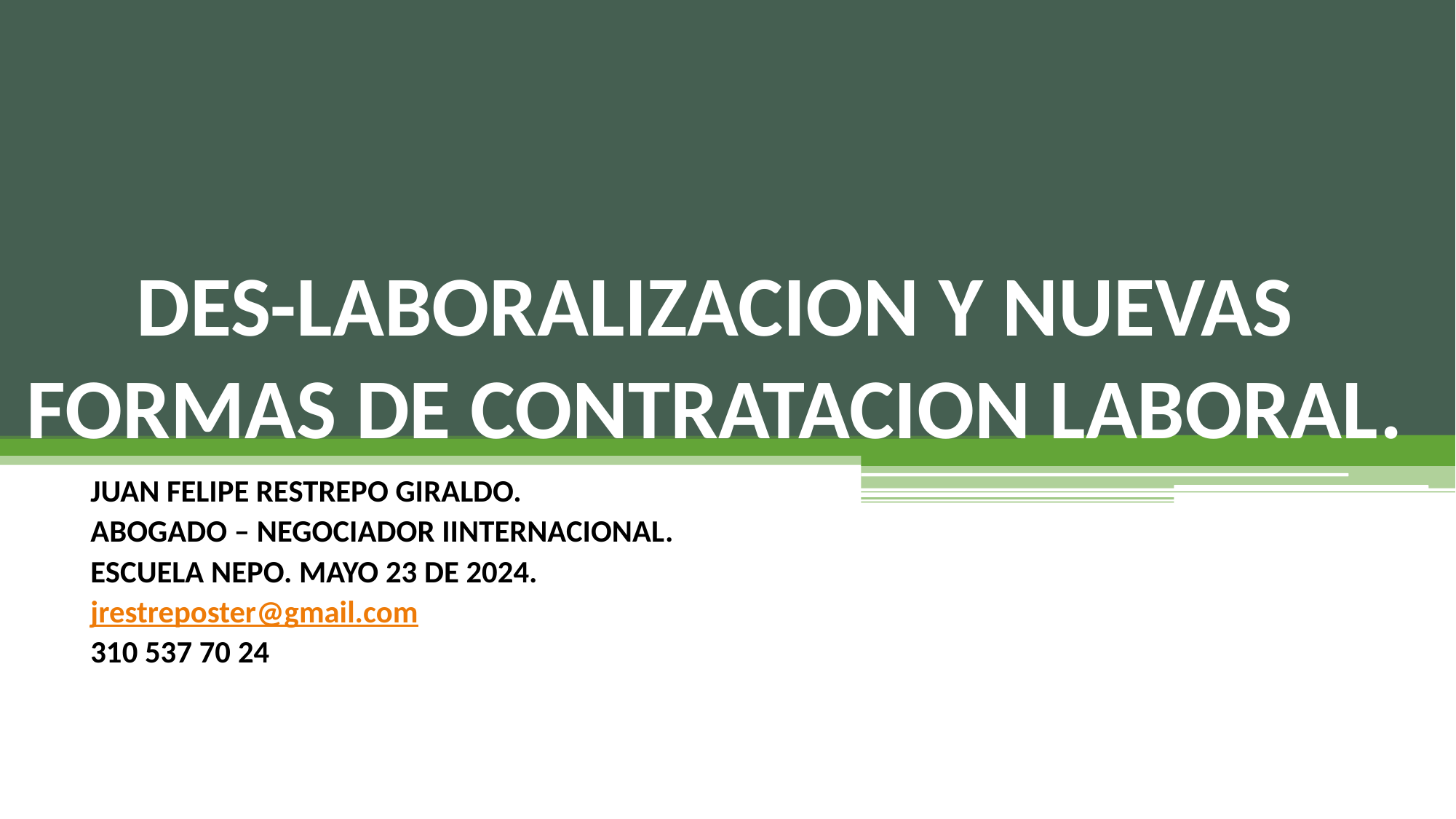

# DES-LABORALIZACION Y NUEVAS FORMAS DE CONTRATACION LABORAL.
JUAN FELIPE RESTREPO GIRALDO.
ABOGADO – NEGOCIADOR IINTERNACIONAL.
ESCUELA NEPO. MAYO 23 DE 2024.
jrestreposter@gmail.com
310 537 70 24